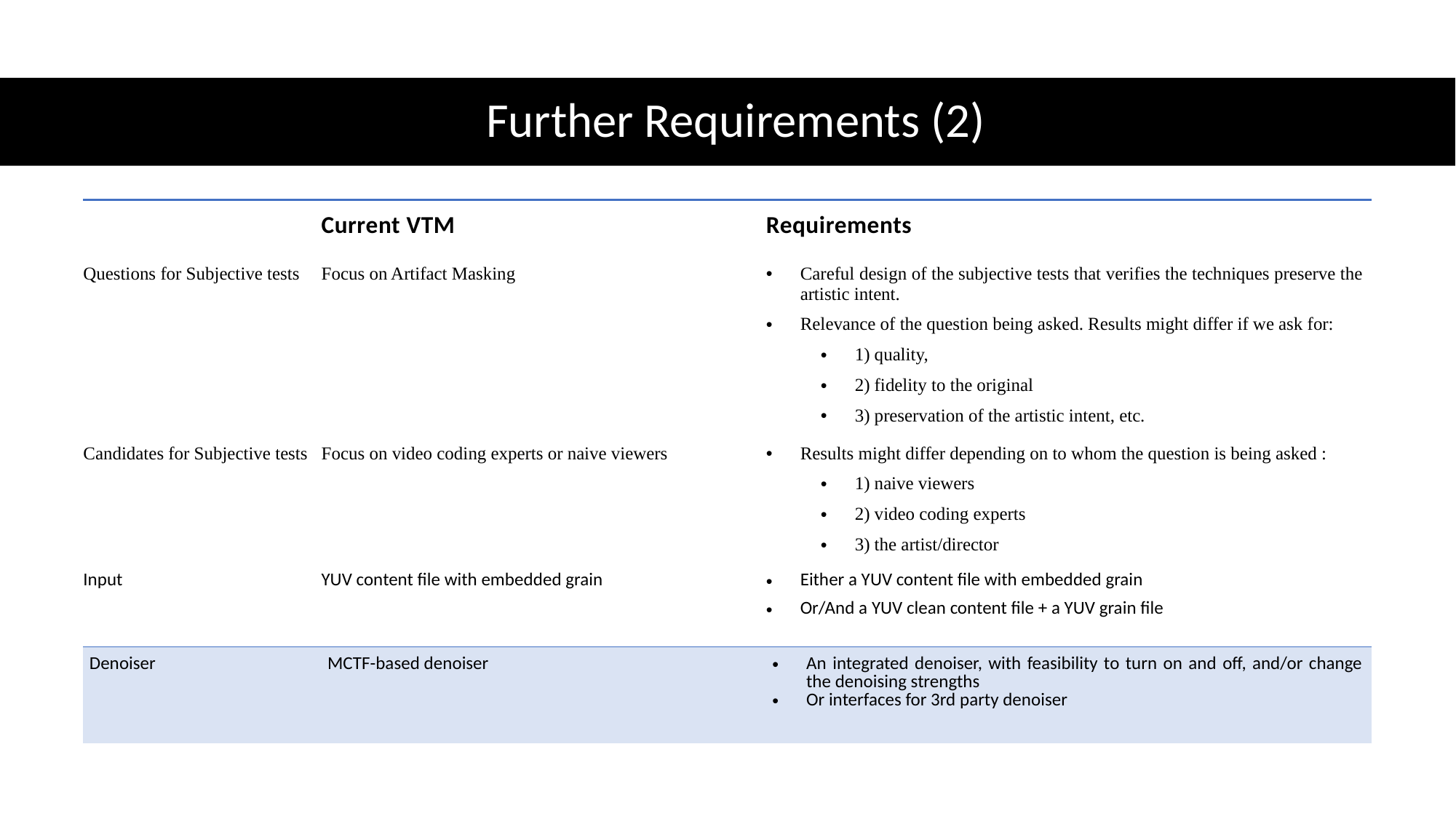

# Further Requirements (2)

|  | Current VTM | Requirements |
| --- | --- | --- |
| Questions for Subjective tests | Focus on Artifact Masking | Careful design of the subjective tests that verifies the techniques preserve the artistic intent. Relevance of the question being asked. Results might differ if we ask for: 1) quality, 2) fidelity to the original 3) preservation of the artistic intent, etc. |
| Candidates for Subjective tests | Focus on video coding experts or naive viewers | Results might differ depending on to whom the question is being asked : 1) naive viewers 2) video coding experts 3) the artist/director |
| Input | YUV content file with embedded grain | Either a YUV content file with embedded grain Or/And a YUV clean content file + a YUV grain file |
| Denoiser | MCTF-based denoiser | An integrated denoiser, with feasibility to turn on and off, and/or change the denoising strengths Or interfaces for 3rd party denoiser |